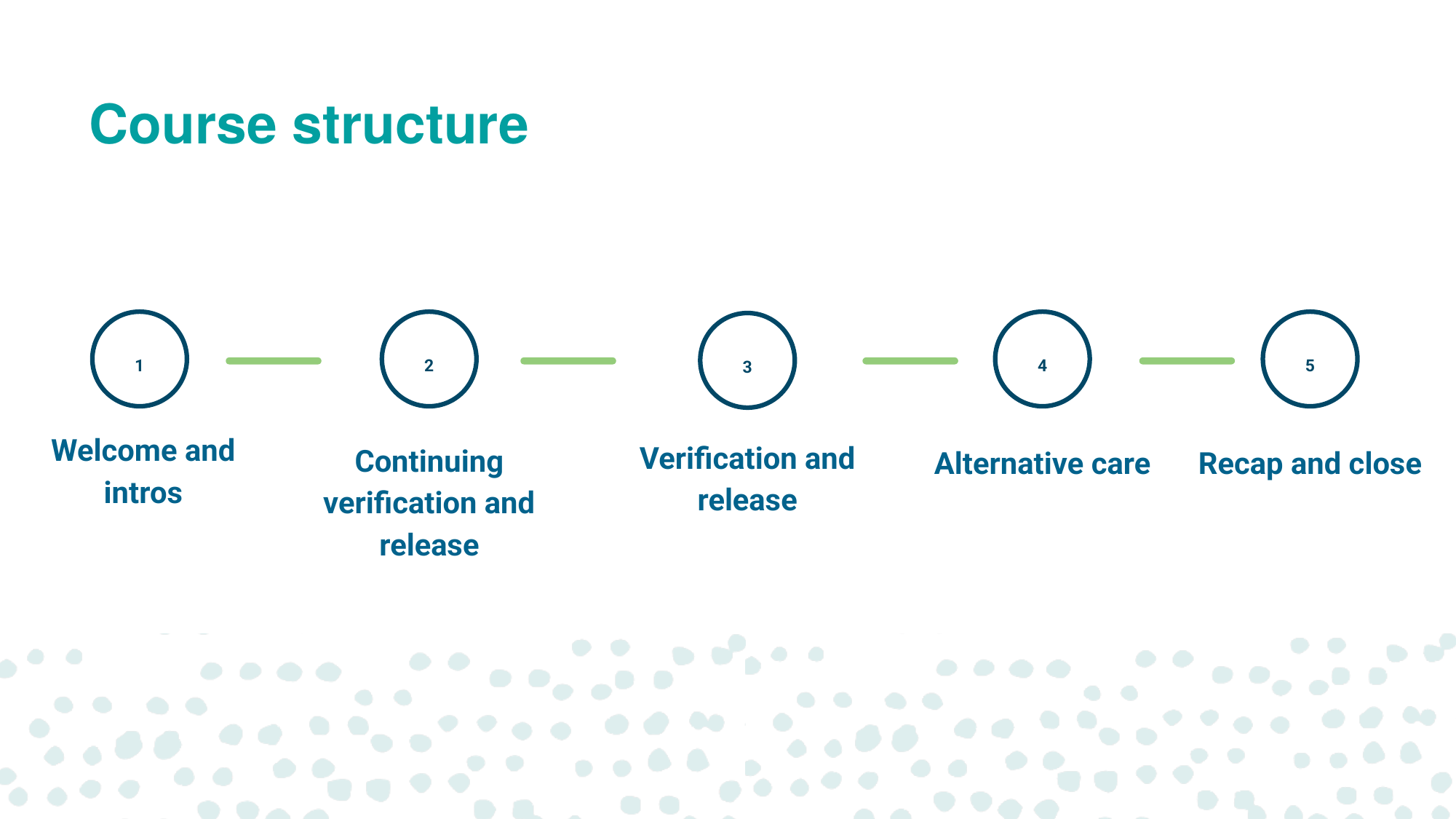

# Course structure

1
Welcome and intros

2

Continuing verification and release

4
Alternative care

5
Recap and close

3

Verification and release